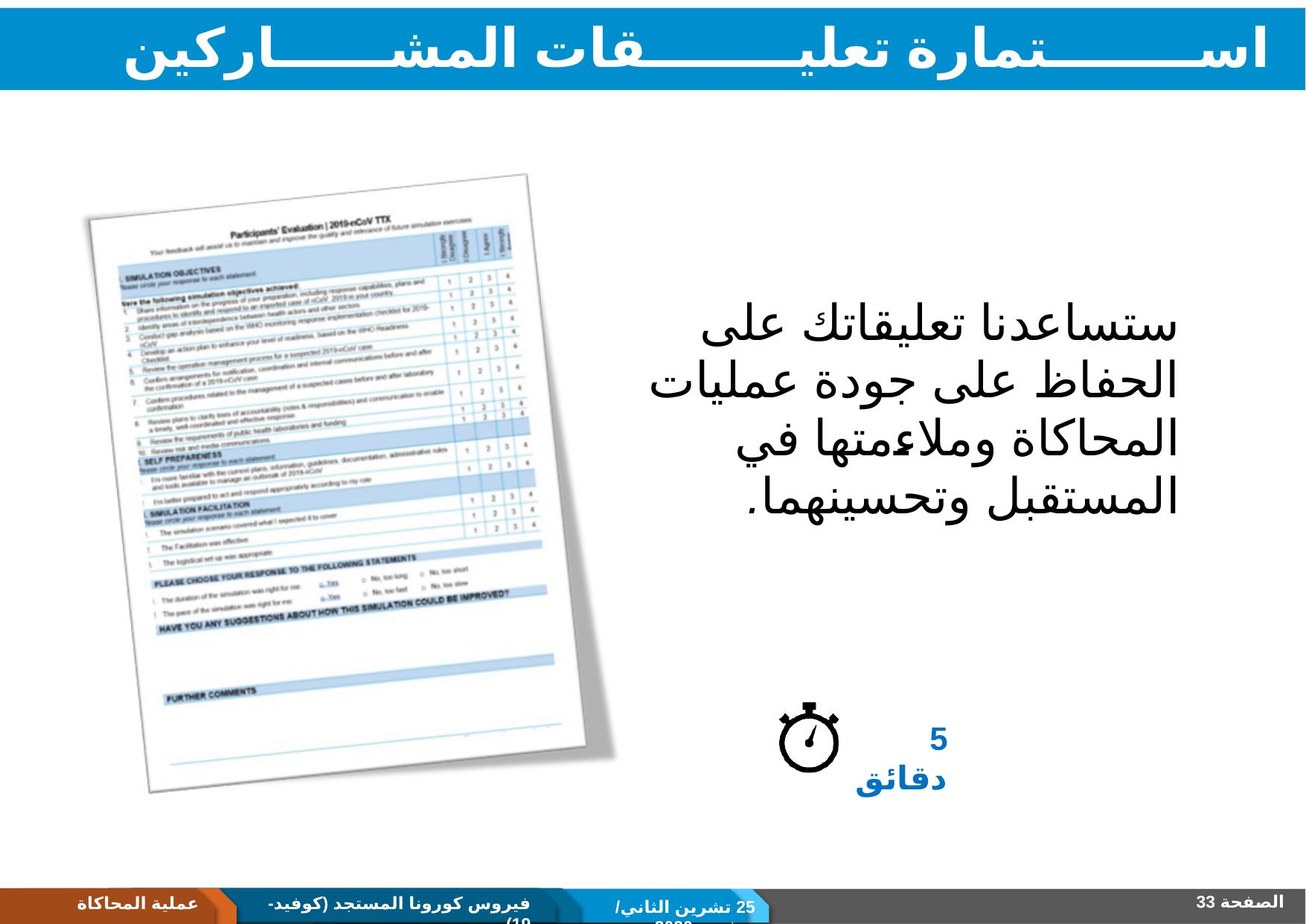

# اســــــــتمارة تعليــــــــقات المشــــــاركين

ستساعدنا تعليقاتك على الحفاظ على جودة عمليات المحاكاة وملاءمتها في المستقبل وتحسينهما.

5 دقائق

الصفحة 33
عملية المحاكاة
فيروس كورونا المستجد (كوفيد-19)
25 تشرين الثاني/ نوفمبر 2020